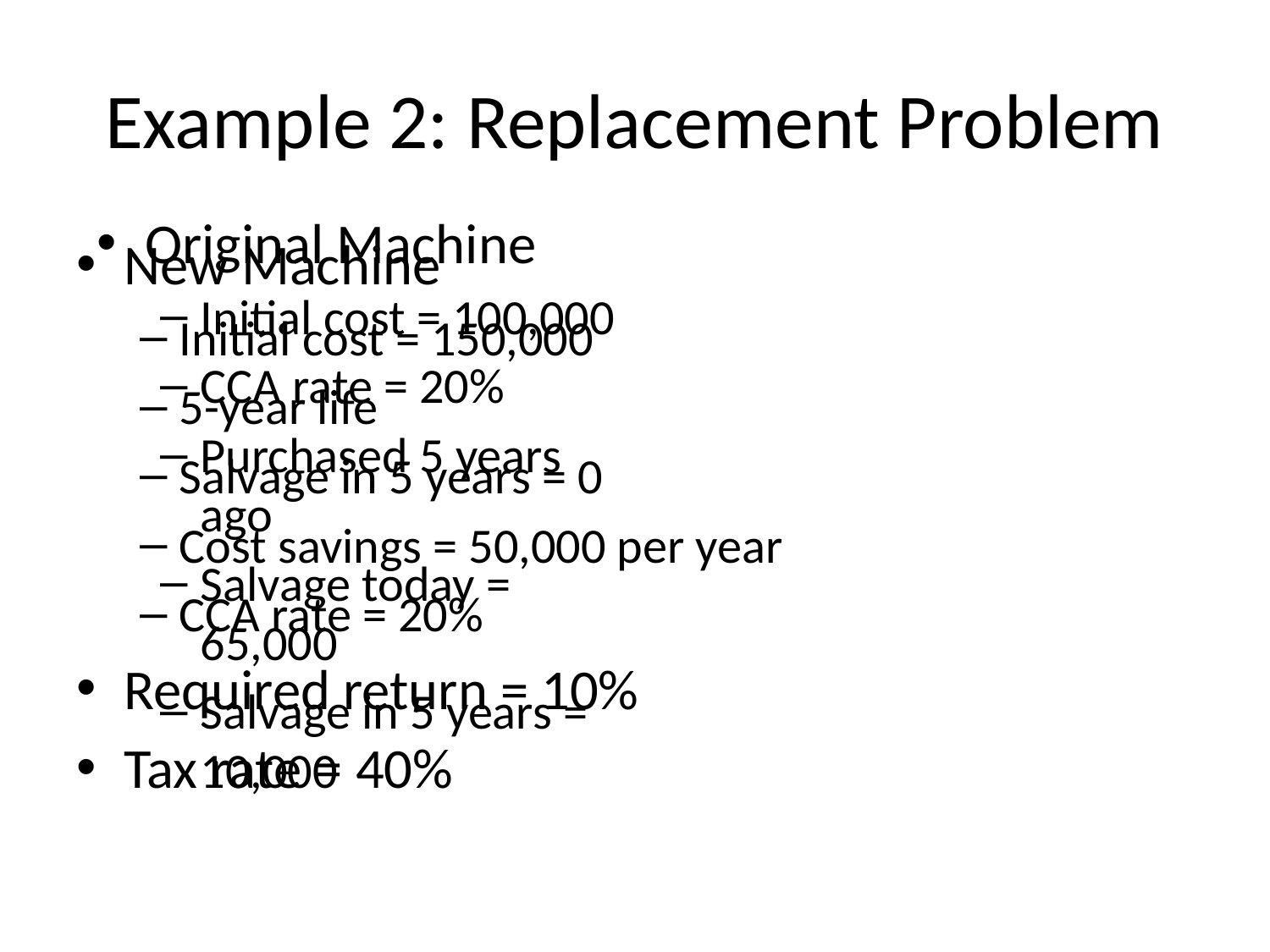

# Example 2: Replacement Problem
Original Machine
Initial cost = 100,000
CCA rate = 20%
Purchased 5 years ago
Salvage today = 65,000
Salvage in 5 years = 10,000
New Machine
Initial cost = 150,000
5-year life
Salvage in 5 years = 0
Cost savings = 50,000 per year
CCA rate = 20%
Required return = 10%
Tax rate = 40%